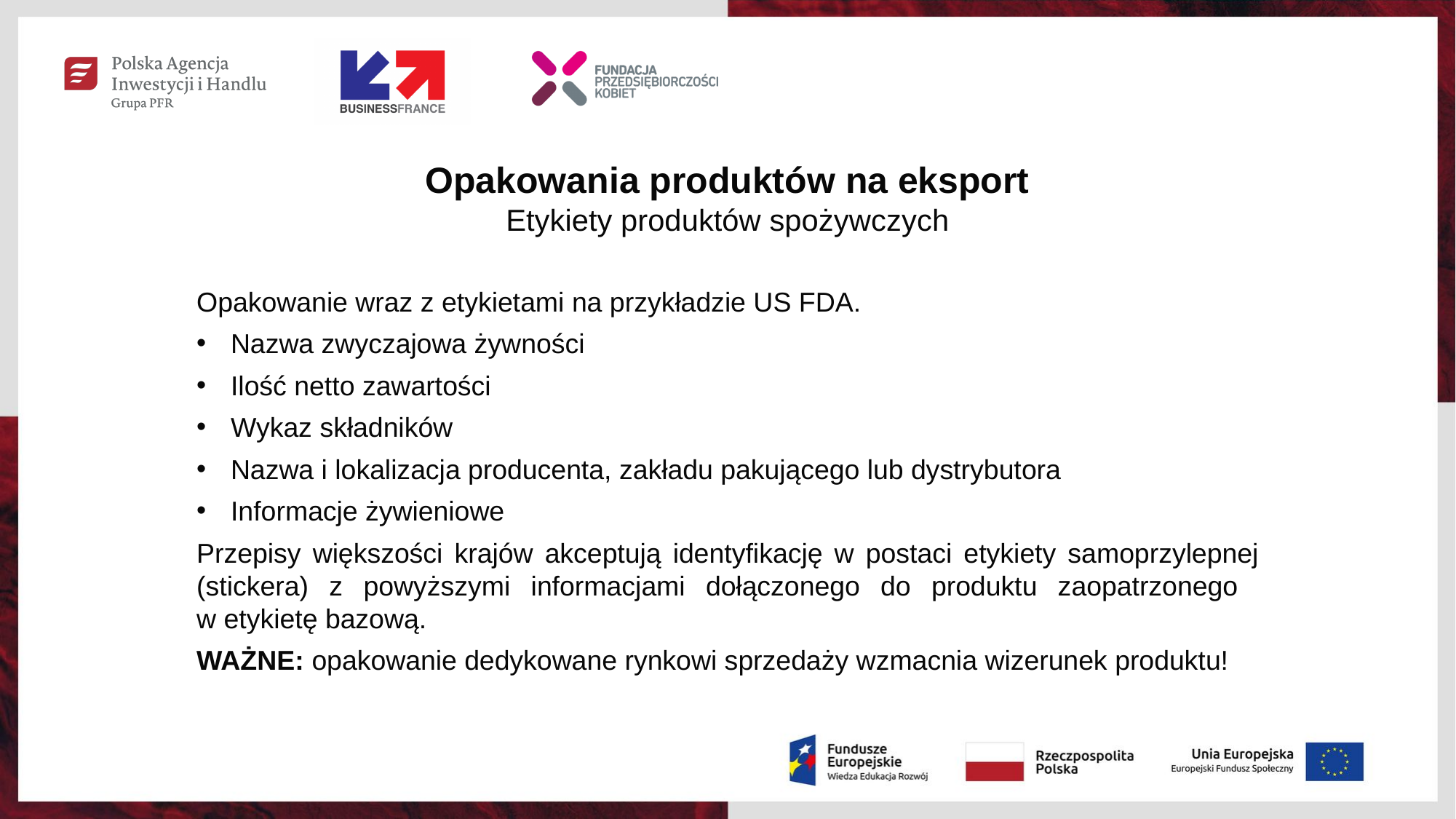

Opakowania produktów na eksport
Etykiety produktów spożywczych
Opakowanie wraz z etykietami na przykładzie US FDA.
Nazwa zwyczajowa żywności
Ilość netto zawartości
Wykaz składników
Nazwa i lokalizacja producenta, zakładu pakującego lub dystrybutora
Informacje żywieniowe
Przepisy większości krajów akceptują identyfikację w postaci etykiety samoprzylepnej (stickera) z powyższymi informacjami dołączonego do produktu zaopatrzonego
w etykietę bazową.
WAŻNE: opakowanie dedykowane rynkowi sprzedaży wzmacnia wizerunek produktu!